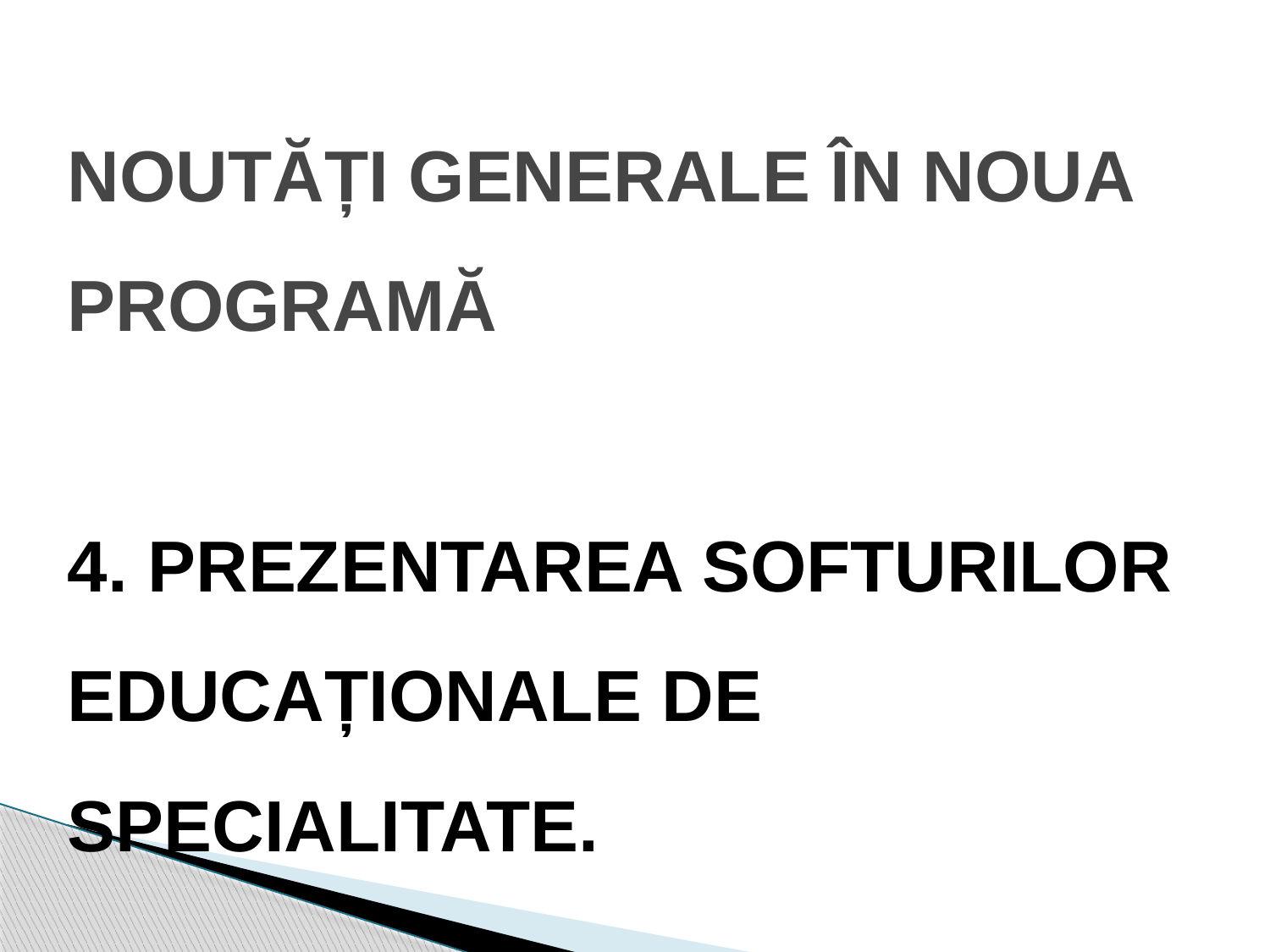

# NOUTĂȚI GENERALE ÎN NOUA PROGRAMĂ 4. PREZENTAREA SOFTURILOR EDUCAȚIONALE DE SPECIALITATE.